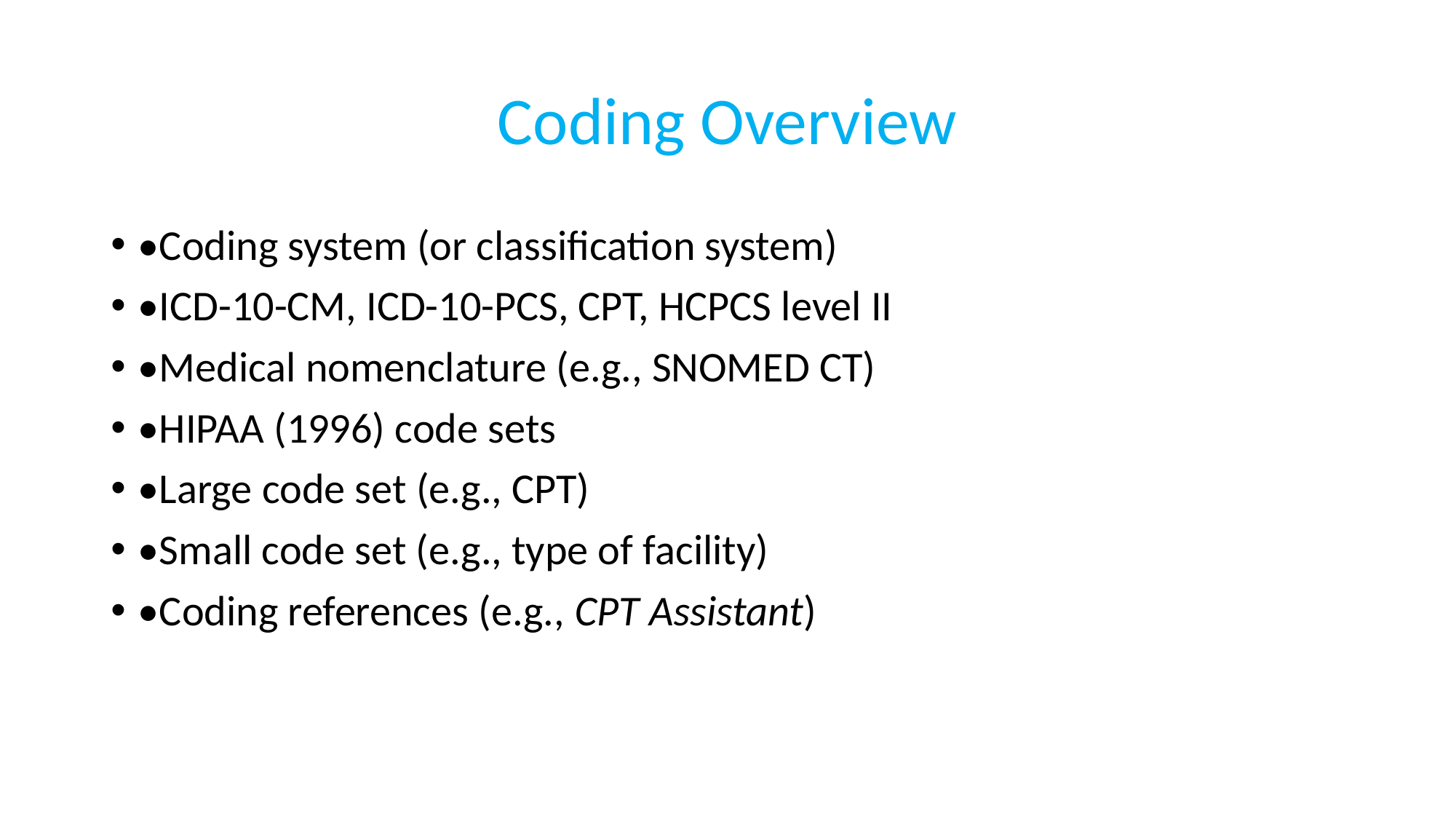

# Coding Overview
•Coding system (or classification system)
•ICD-10-CM, ICD-10-PCS, CPT, HCPCS level II
•Medical nomenclature (e.g., SNOMED CT)
•HIPAA (1996) code sets
•Large code set (e.g., CPT)
•Small code set (e.g., type of facility)
•Coding references (e.g., CPT Assistant)